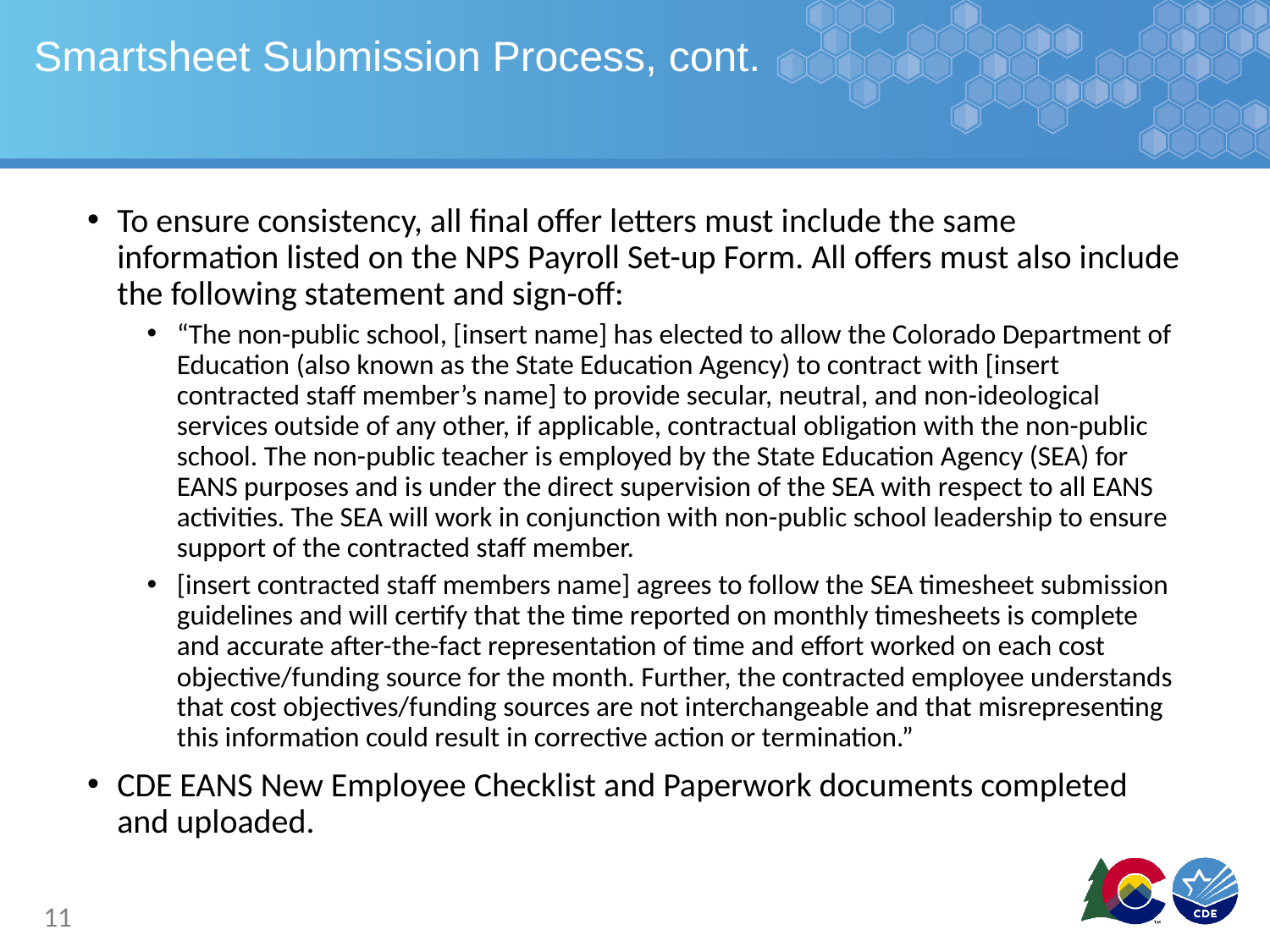

# Smartsheet Submission Process, cont.
To ensure consistency, all final offer letters must include the same information listed on the NPS Payroll Set-up Form. All offers must also include the following statement and sign-off:
“The non-public school, [insert name] has elected to allow the Colorado Department of Education (also known as the State Education Agency) to contract with [insert contracted staff member’s name] to provide secular, neutral, and non-ideological services outside of any other, if applicable, contractual obligation with the non-public school. The non-public teacher is employed by the State Education Agency (SEA) for EANS purposes and is under the direct supervision of the SEA with respect to all EANS activities. The SEA will work in conjunction with non-public school leadership to ensure support of the contracted staff member.
[insert contracted staff members name] agrees to follow the SEA timesheet submission guidelines and will certify that the time reported on monthly timesheets is complete and accurate after-the-fact representation of time and effort worked on each cost objective/funding source for the month. Further, the contracted employee understands that cost objectives/funding sources are not interchangeable and that misrepresenting this information could result in corrective action or termination.”
CDE EANS New Employee Checklist and Paperwork documents completed and uploaded.

11